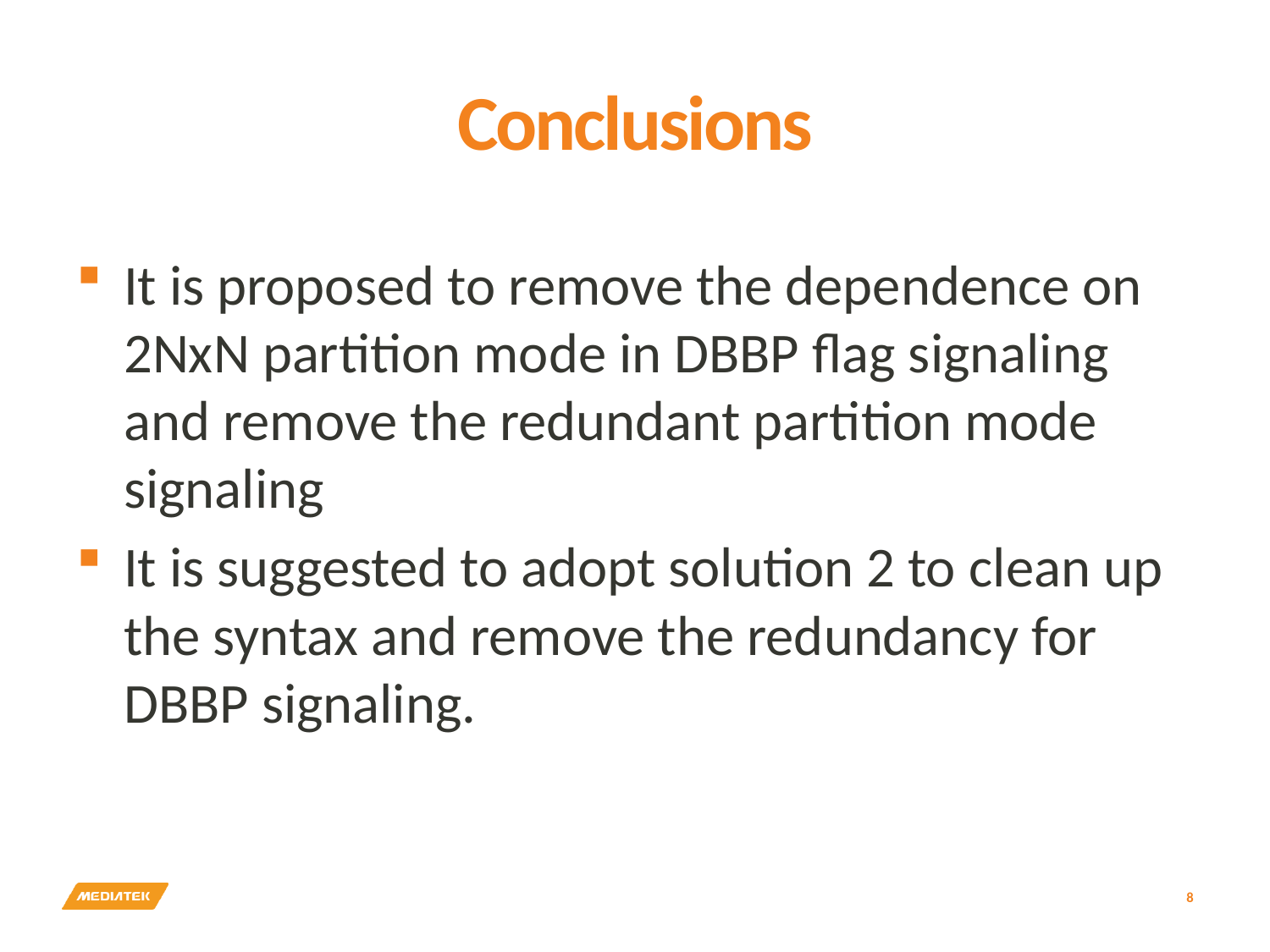

# Conclusions
It is proposed to remove the dependence on 2NxN partition mode in DBBP flag signaling and remove the redundant partition mode signaling
It is suggested to adopt solution 2 to clean up the syntax and remove the redundancy for DBBP signaling.

8